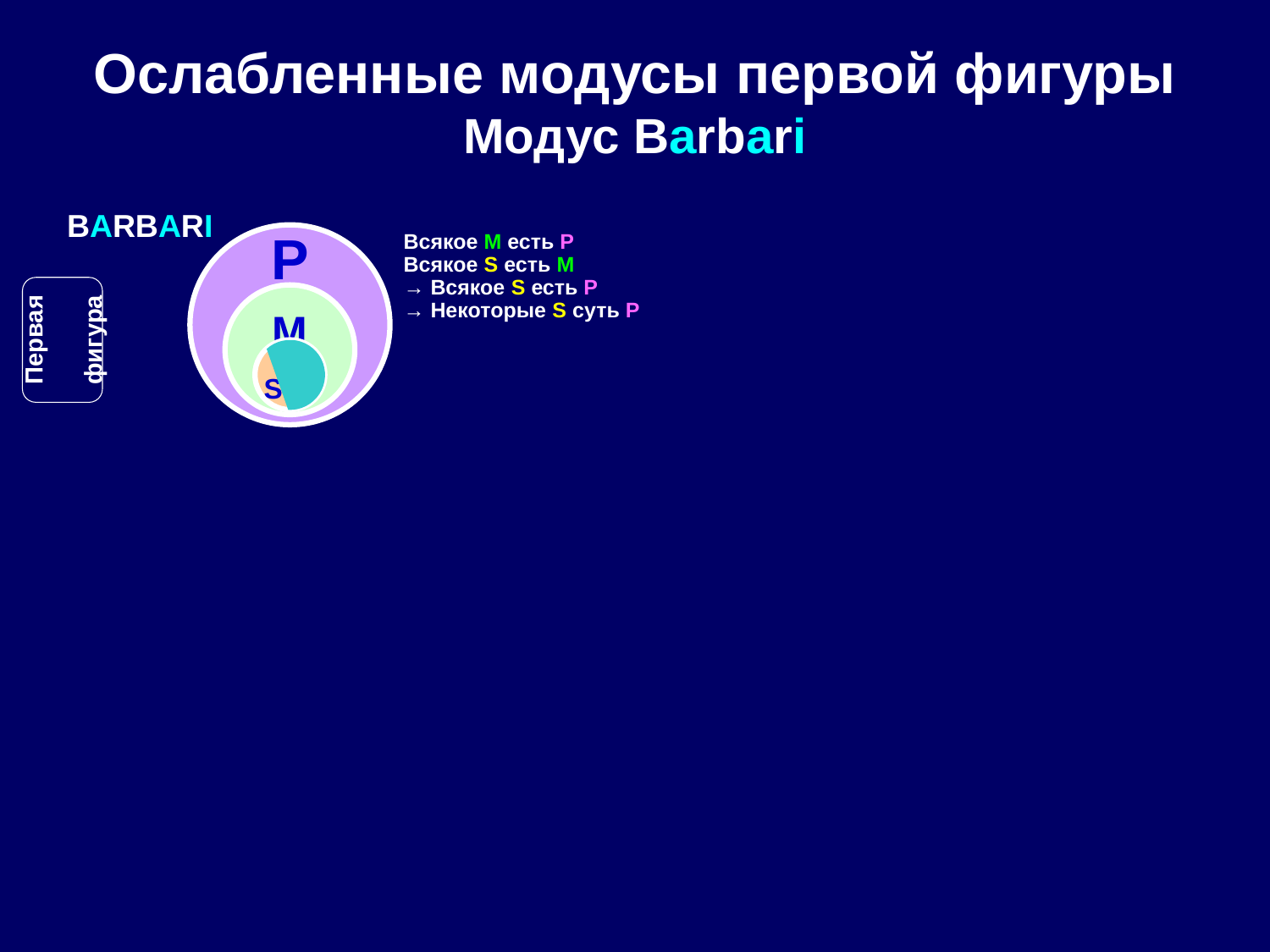

# Ослабленные модусы первой фигуры Модус Barbari
BARBARI
P
Всякое M есть P
Всякое S есть M
→ Всякое S есть P
→ Некоторые S суть P
M
Первая
фигура
 S